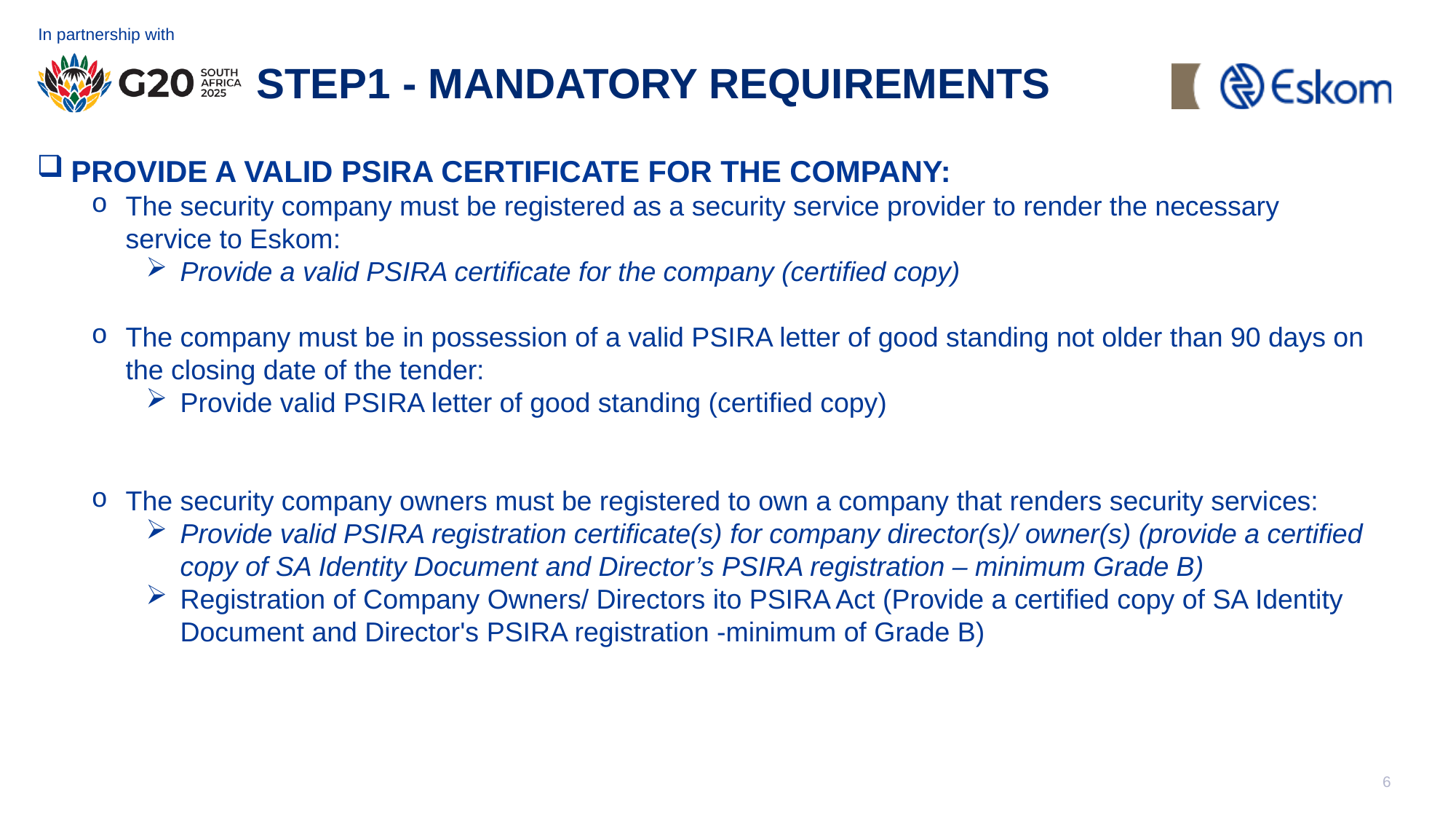

#
STEP1 - MANDATORY REQUIREMENTS
PROVIDE A VALID PSIRA CERTIFICATE FOR THE COMPANY:
The security company must be registered as a security service provider to render the necessary service to Eskom:
Provide a valid PSIRA certificate for the company (certified copy)

The company must be in possession of a valid PSIRA letter of good standing not older than 90 days on the closing date of the tender:
Provide valid PSIRA letter of good standing (certified copy)

The security company owners must be registered to own a company that renders security services:
Provide valid PSIRA registration certificate(s) for company director(s)/ owner(s) (provide a certified copy of SA Identity Document and Director’s PSIRA registration – minimum Grade B)
Registration of Company Owners/ Directors ito PSIRA Act (Provide a certified copy of SA Identity Document and Director's PSIRA registration -minimum of Grade B)

6